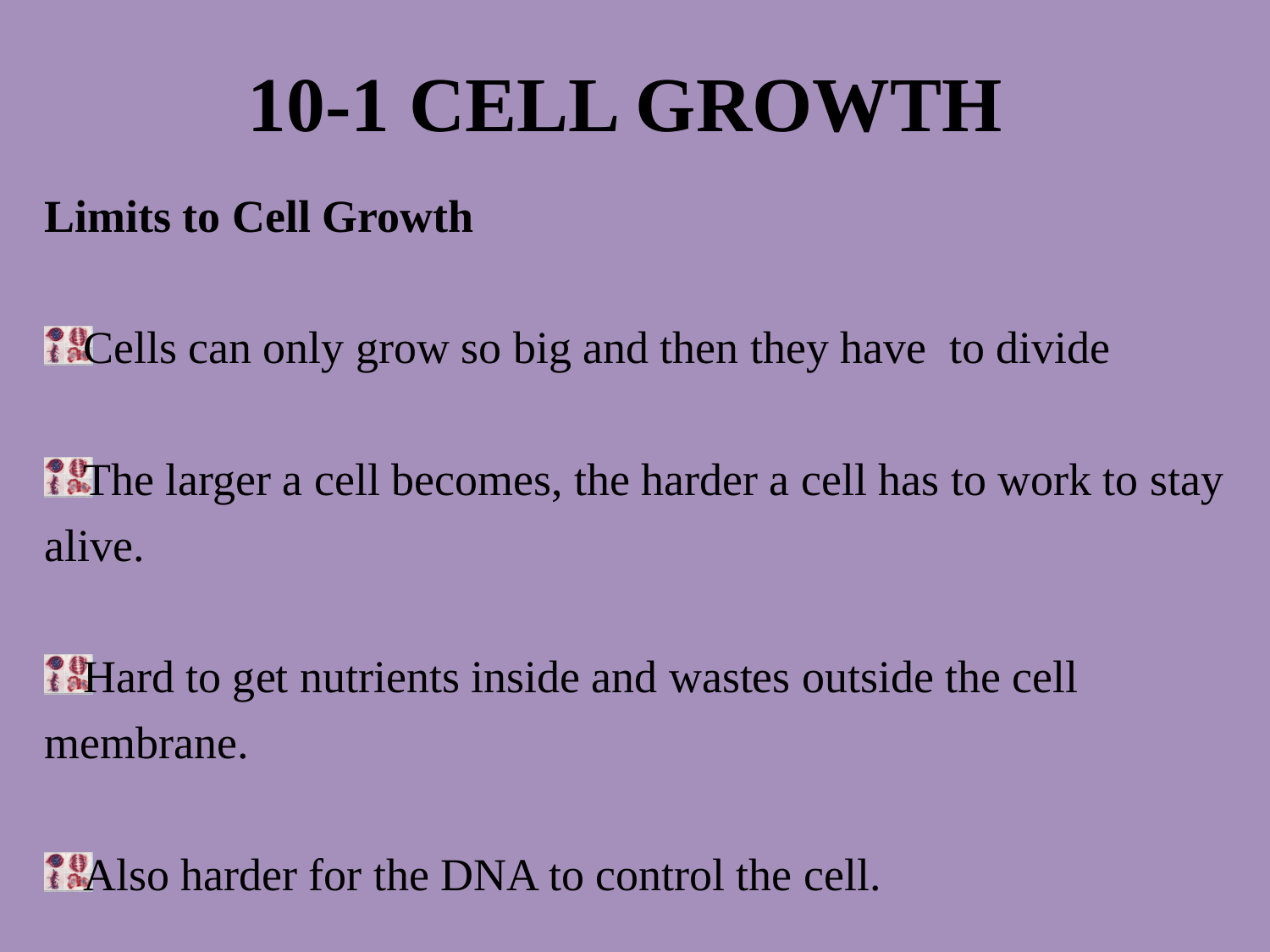

# 10-1 CELL GROWTH
Limits to Cell Growth

Cells can only grow so big and then they have  to divide

The larger a cell becomes, the harder a cell has to work to stay alive.

Hard to get nutrients inside and wastes outside the cell membrane.

Also harder for the DNA to control the cell.